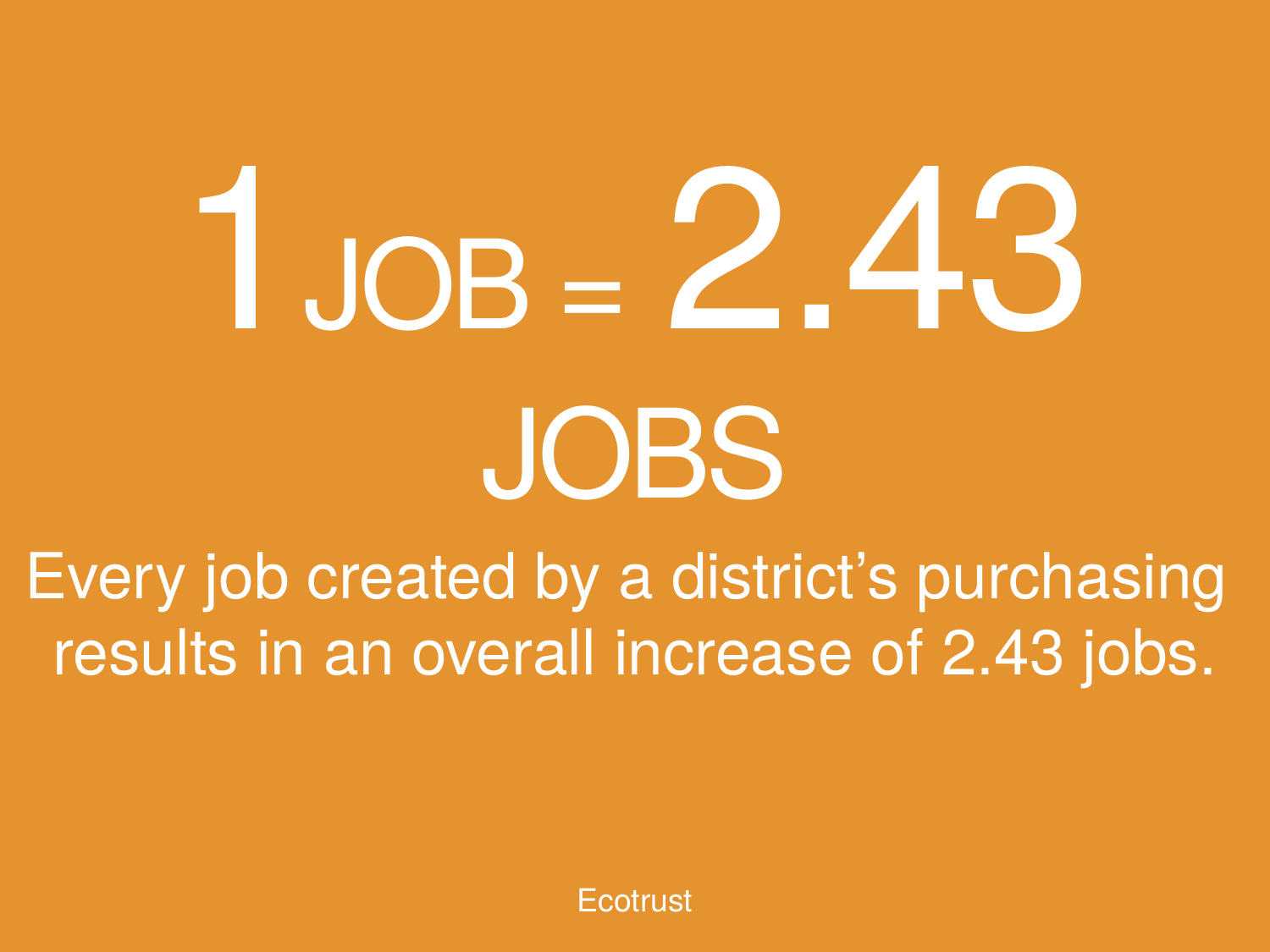

1JOB = 2.43 JOBS
# Every job created by a district’s purchasing results in an overall increase of 2.43 jobs.
Ecotrust